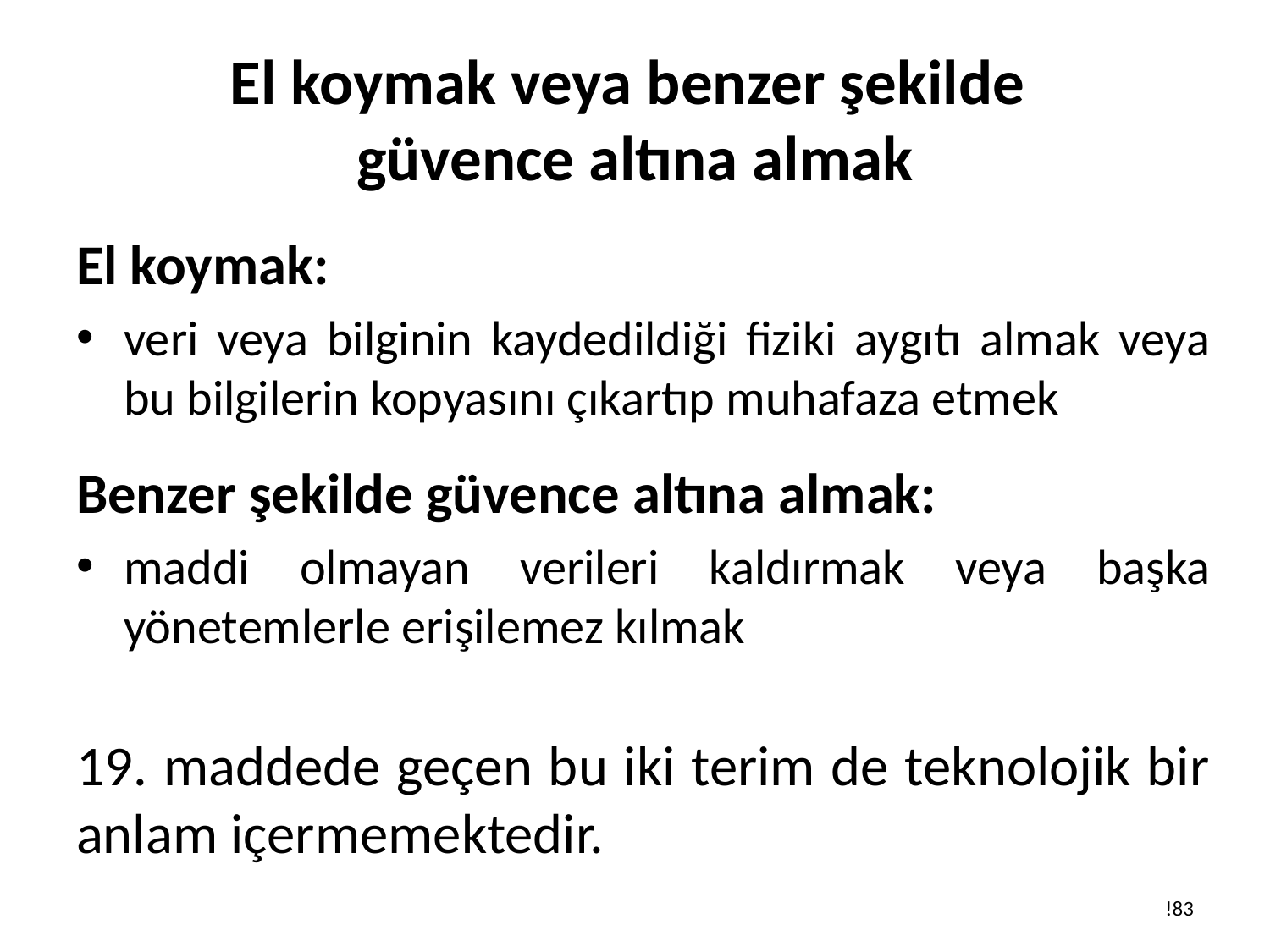

# El koymak veya benzer şekilde güvence altına almak
El koymak:
veri veya bilginin kaydedildiği fiziki aygıtı almak veya bu bilgilerin kopyasını çıkartıp muhafaza etmek
Benzer şekilde güvence altına almak:
maddi olmayan verileri kaldırmak veya başka yönetemlerle erişilemez kılmak

19. maddede geçen bu iki terim de teknolojik bir anlam içermemektedir.
!83